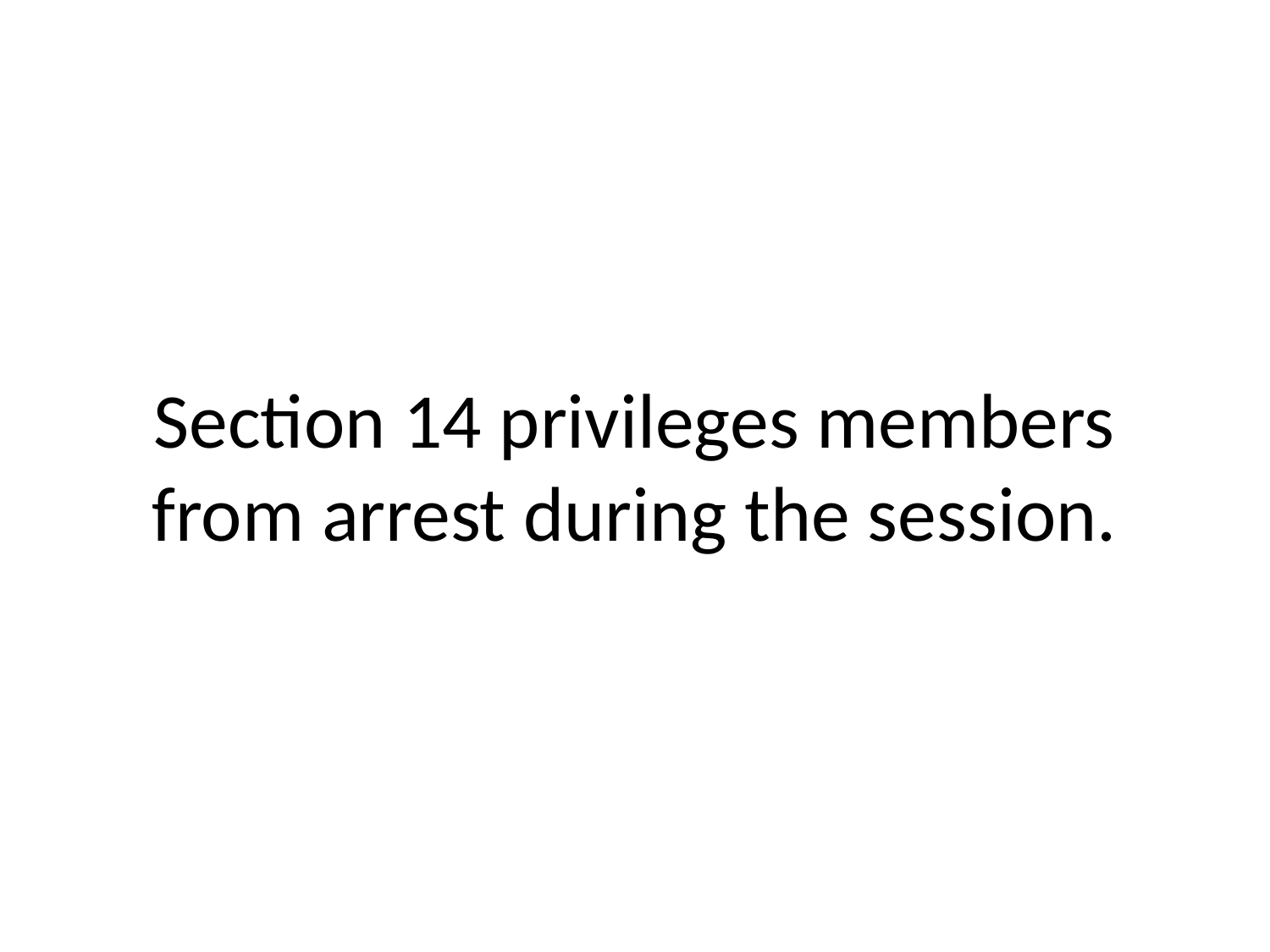

# Section 14 privileges members from arrest during the session.